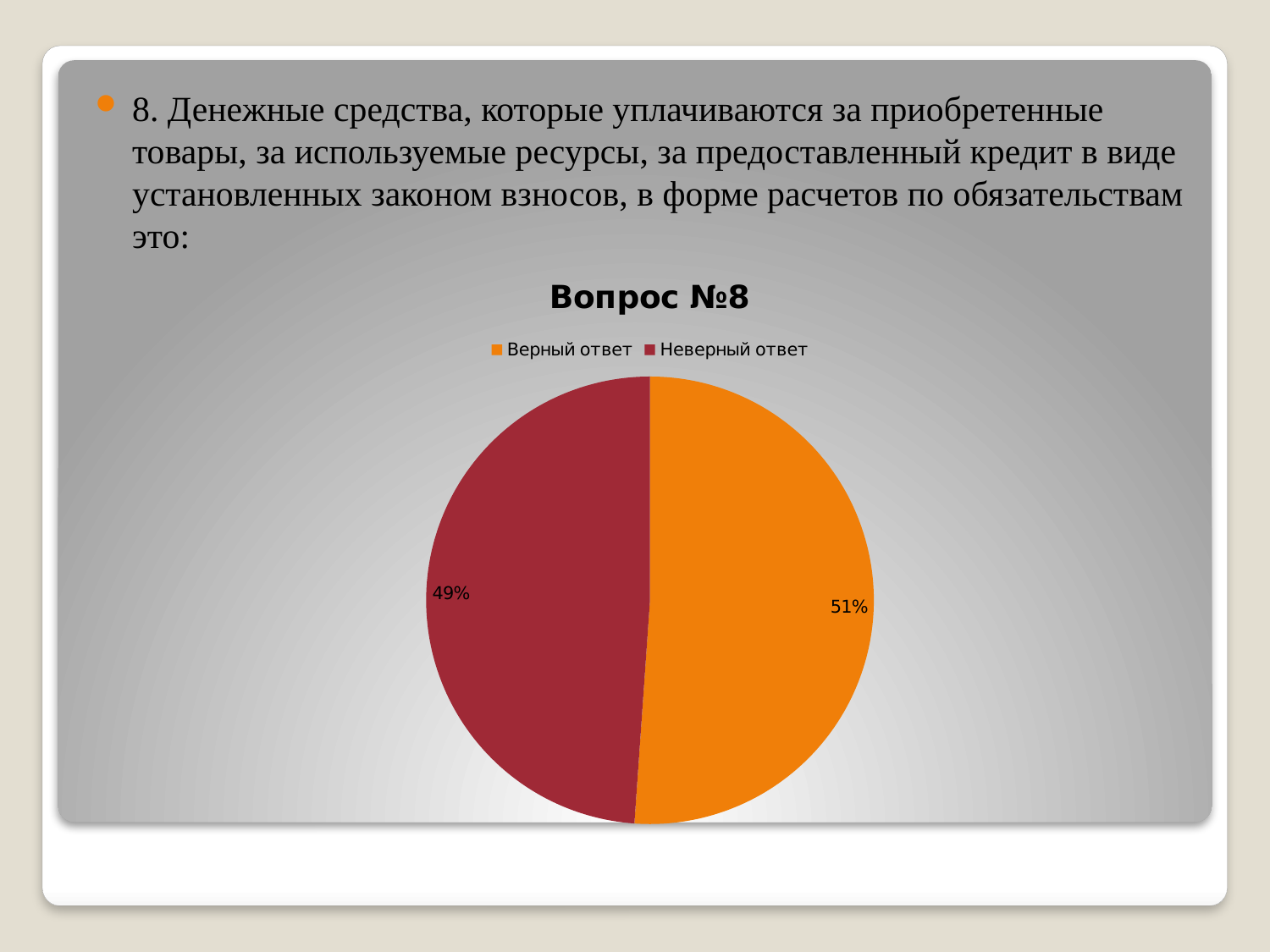

8. Денежные средства, которые уплачиваются за приобретенные товары, за используемые ресурсы, за предоставленный кредит в виде установленных законом взносов, в форме расчетов по обязательствам это:

### Chart: Вопрос №8

| Category | Продажи |
|---|---|
| Верный ответ | 23.0 |
| Неверный ответ | 22.0 |
#